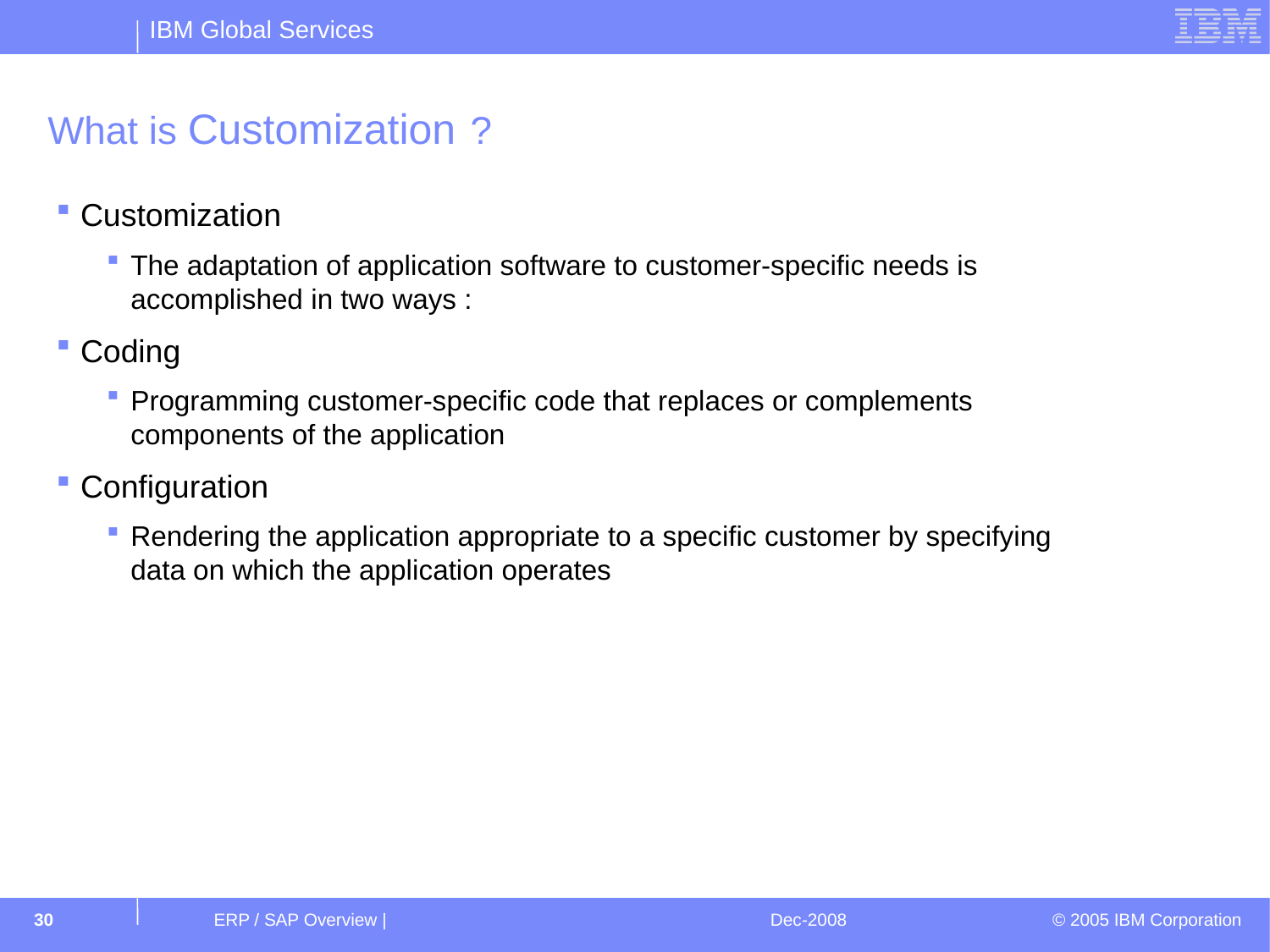

# What is Customization ?
Customization
The adaptation of application software to customer-specific needs is accomplished in two ways :
Coding
Programming customer-specific code that replaces or complements components of the application
Configuration
Rendering the application appropriate to a specific customer by specifying data on which the application operates
30
ERP / SAP Overview |
Dec-2008